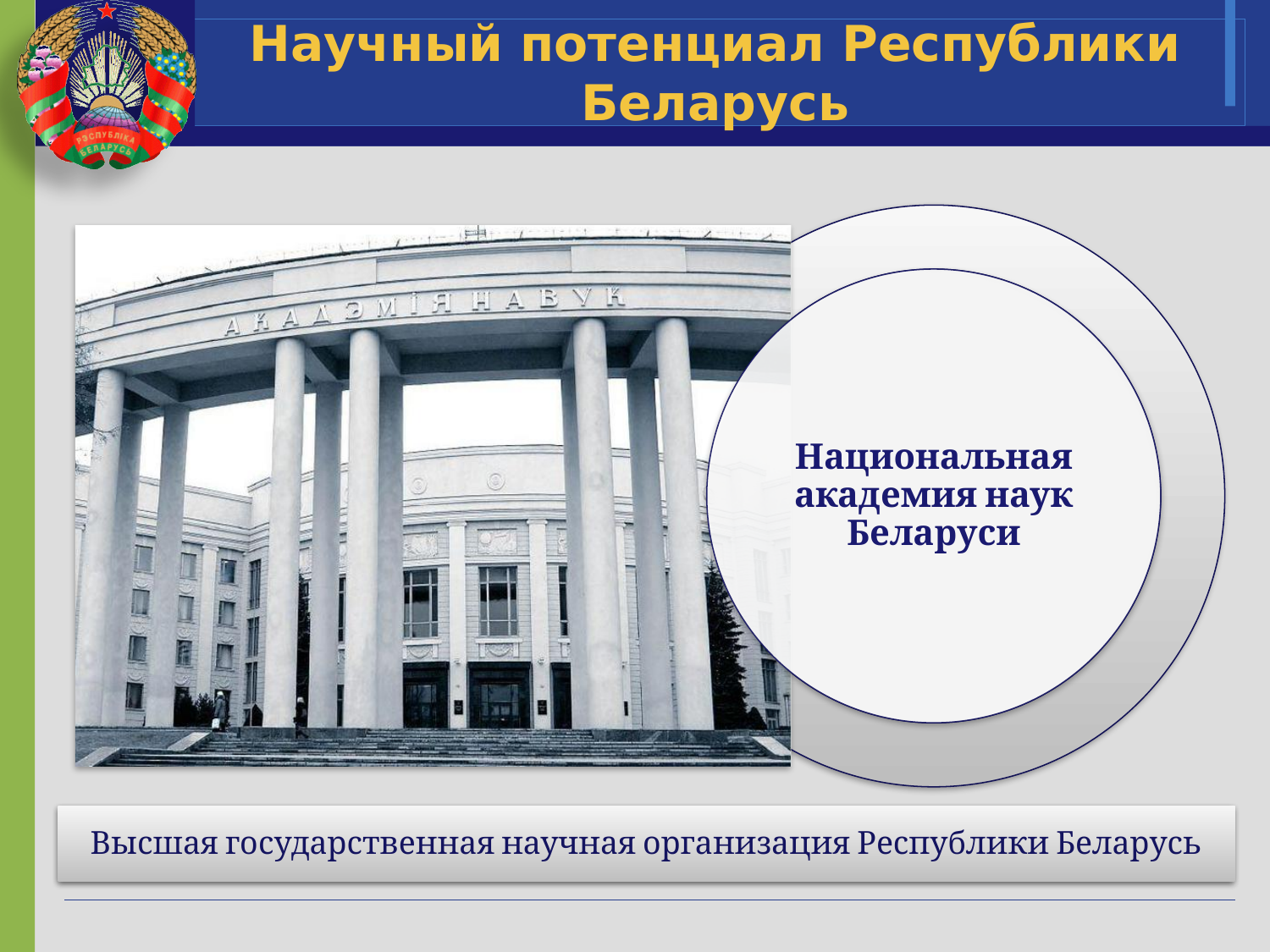

# Научный потенциал Республики Беларусь
Национальная академия наук Беларуси

Высшая государственная научная организация Республики Беларусь